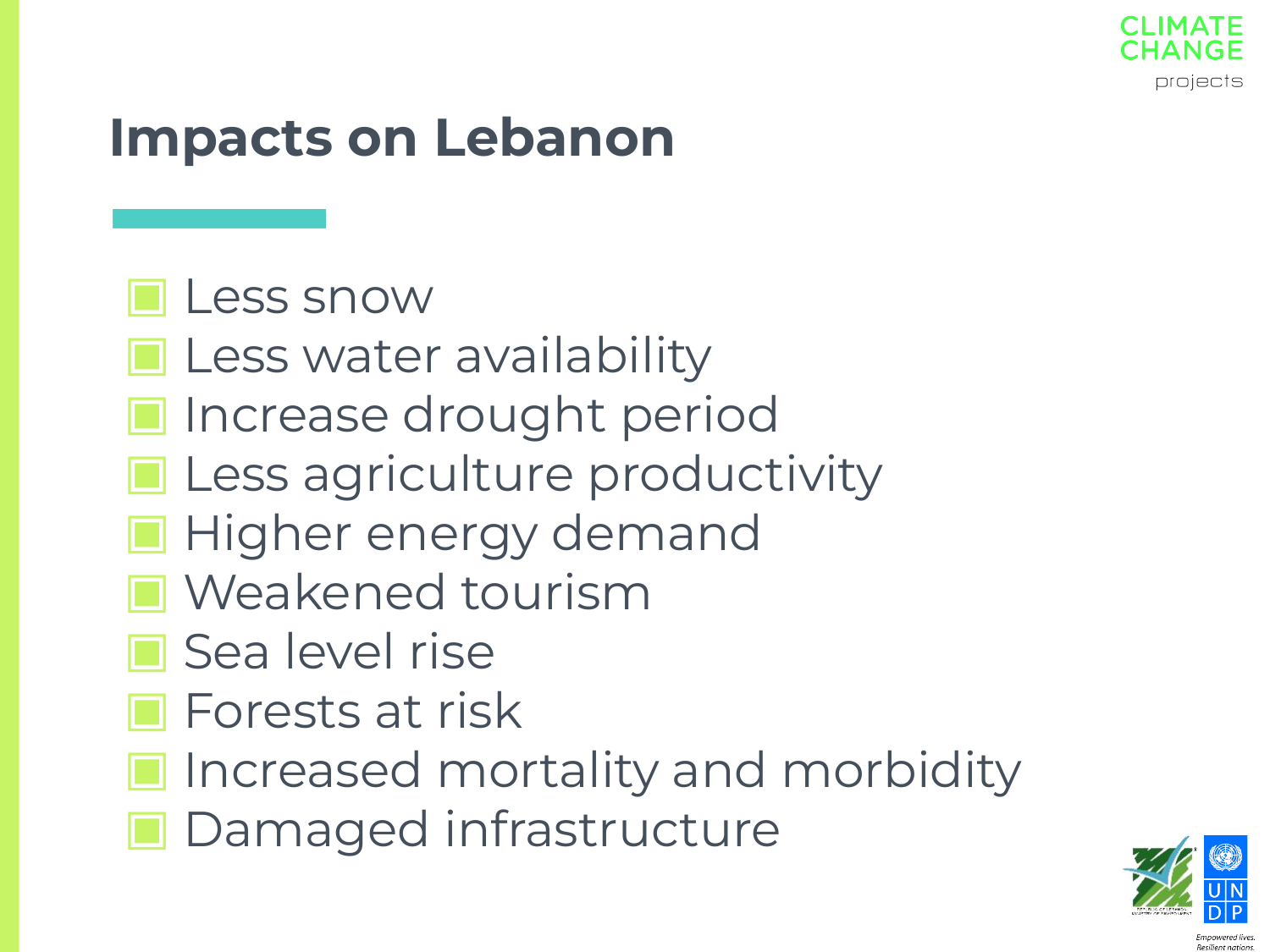

# Impacts on Lebanon
 Less snow
 Less water availability
 Increase drought period
 Less agriculture productivity
 Higher energy demand
 Weakened tourism
 Sea level rise
 Forests at risk
 Increased mortality and morbidity
 Damaged infrastructure